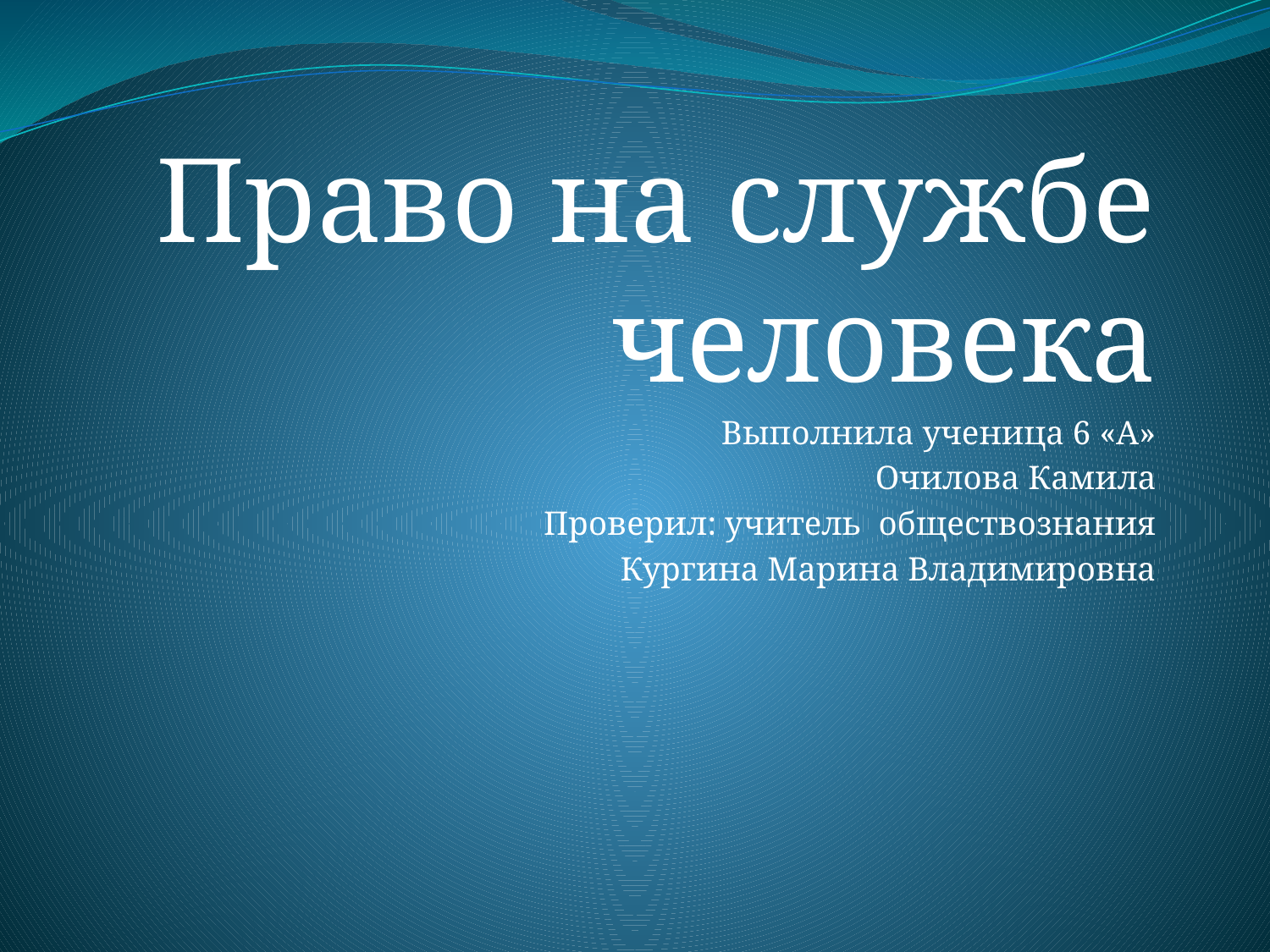

Право на службе человека
Выполнила ученица 6 «А»
Очилова Камила
Проверил: учитель  обществознания
Кургина Марина Владимировна